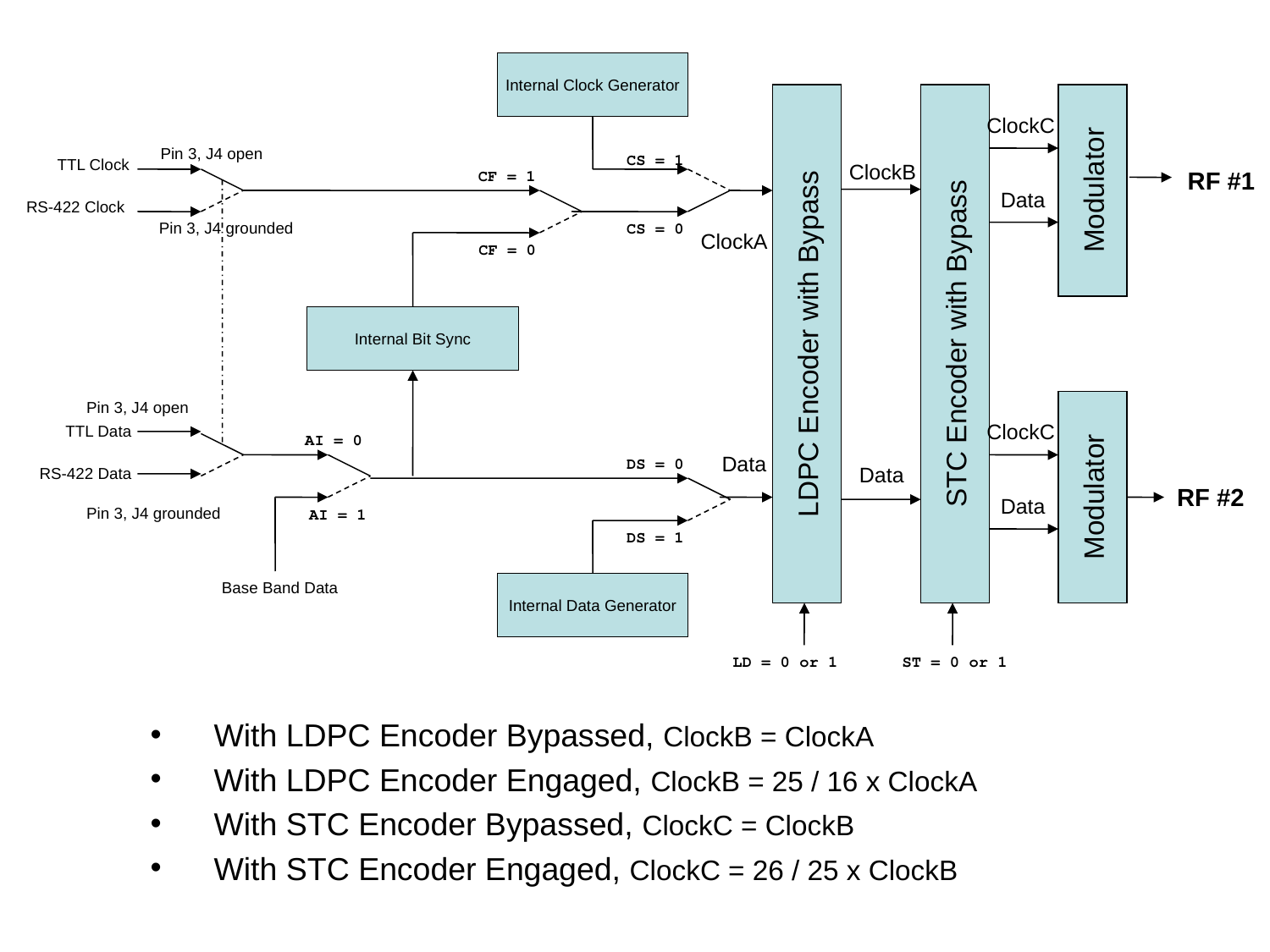

Internal Clock Generator
ClockC

Pin 3, J4 open
CS = 1
TTL Clock

ClockB
Modulator
CF = 1
RF #1

Data

RS-422 Clock

Pin 3, J4 grounded

CS = 0
ClockA

CF = 0
Internal Bit Sync
LDPC Encoder with Bypass
STC Encoder with Bypass

Pin 3, J4 open
ClockC
TTL Data
AI = 0

Data
DS = 0

Data

RS-422 Data
Modulator

RF #2

Data
Pin 3, J4 grounded

AI = 1

DS = 1

Base Band Data
Internal Data Generator

LD = 0 or 1
ST = 0 or 1
With LDPC Encoder Bypassed, ClockB = ClockA
With LDPC Encoder Engaged, ClockB = 25 / 16 x ClockA
With STC Encoder Bypassed, ClockC = ClockB
With STC Encoder Engaged, ClockC = 26 / 25 x ClockB